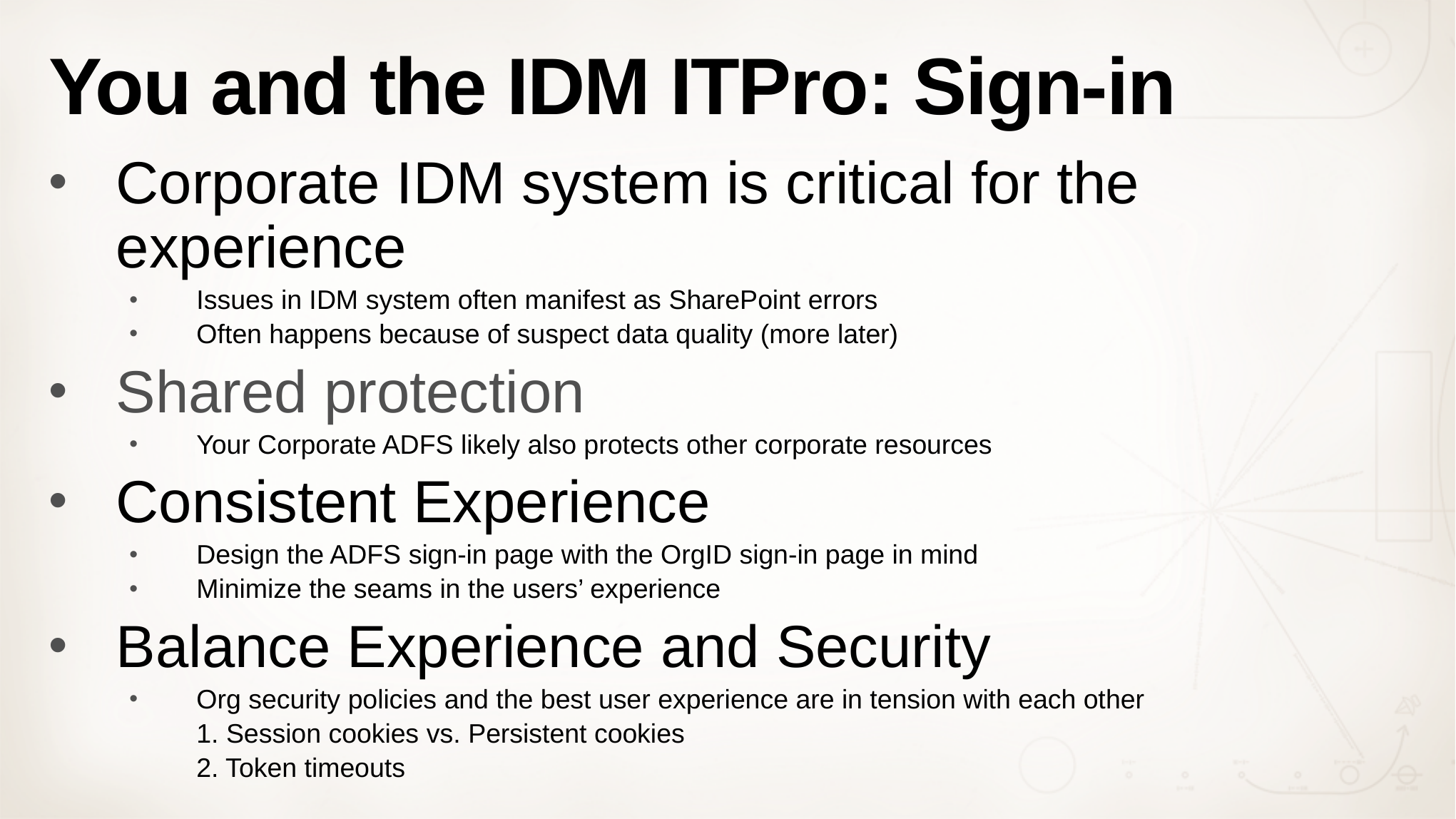

# You and the IDM ITPro: Sign-in
Corporate IDM system is critical for the experience
Issues in IDM system often manifest as SharePoint errors
Often happens because of suspect data quality (more later)
Shared protection
Your Corporate ADFS likely also protects other corporate resources
Consistent Experience
Design the ADFS sign-in page with the OrgID sign-in page in mind
Minimize the seams in the users’ experience
Balance Experience and Security
Org security policies and the best user experience are in tension with each other
	1. Session cookies vs. Persistent cookies
	2. Token timeouts